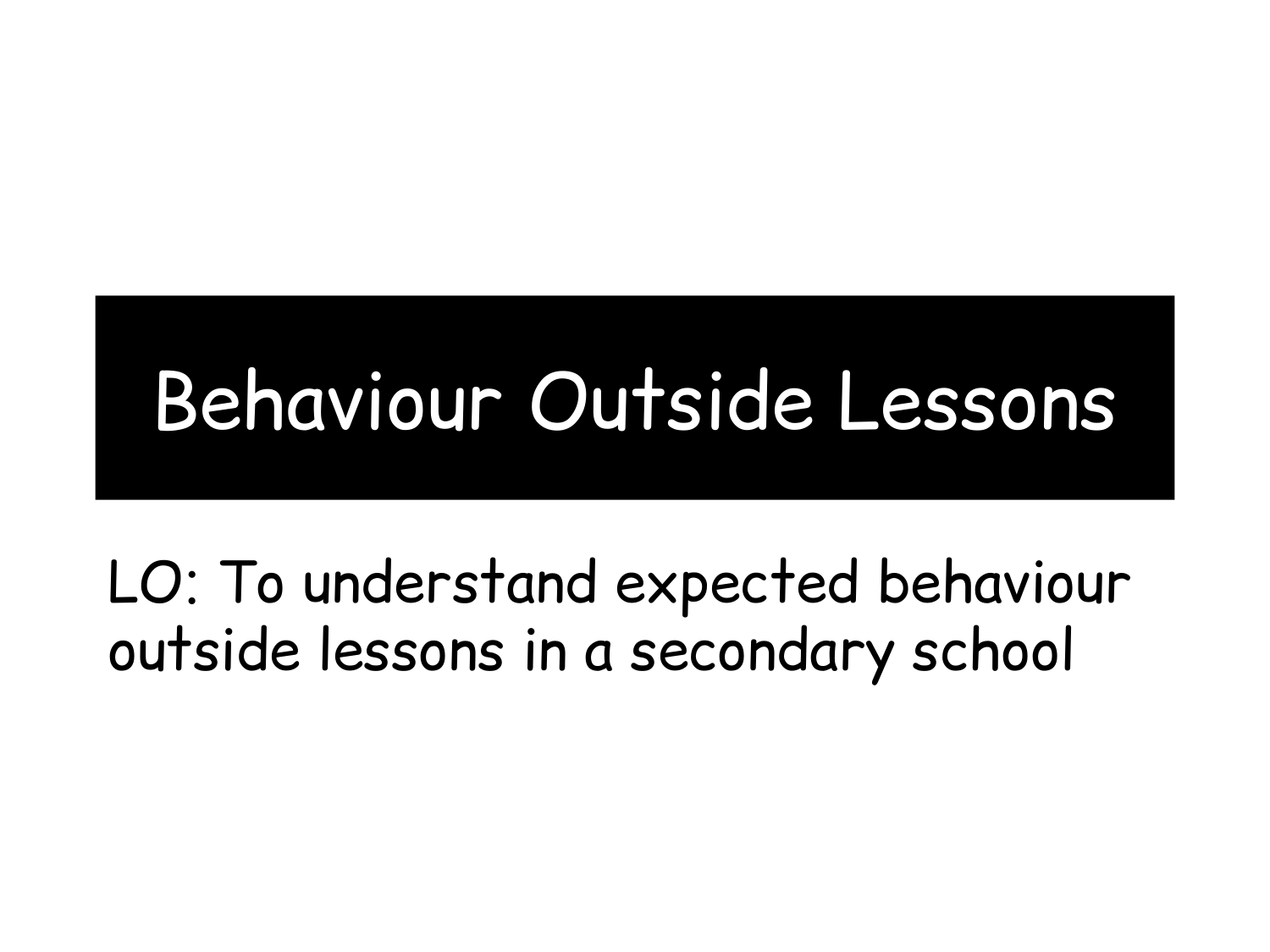

# Behaviour Outside Lessons
LO: To understand expected behaviour outside lessons in a secondary school